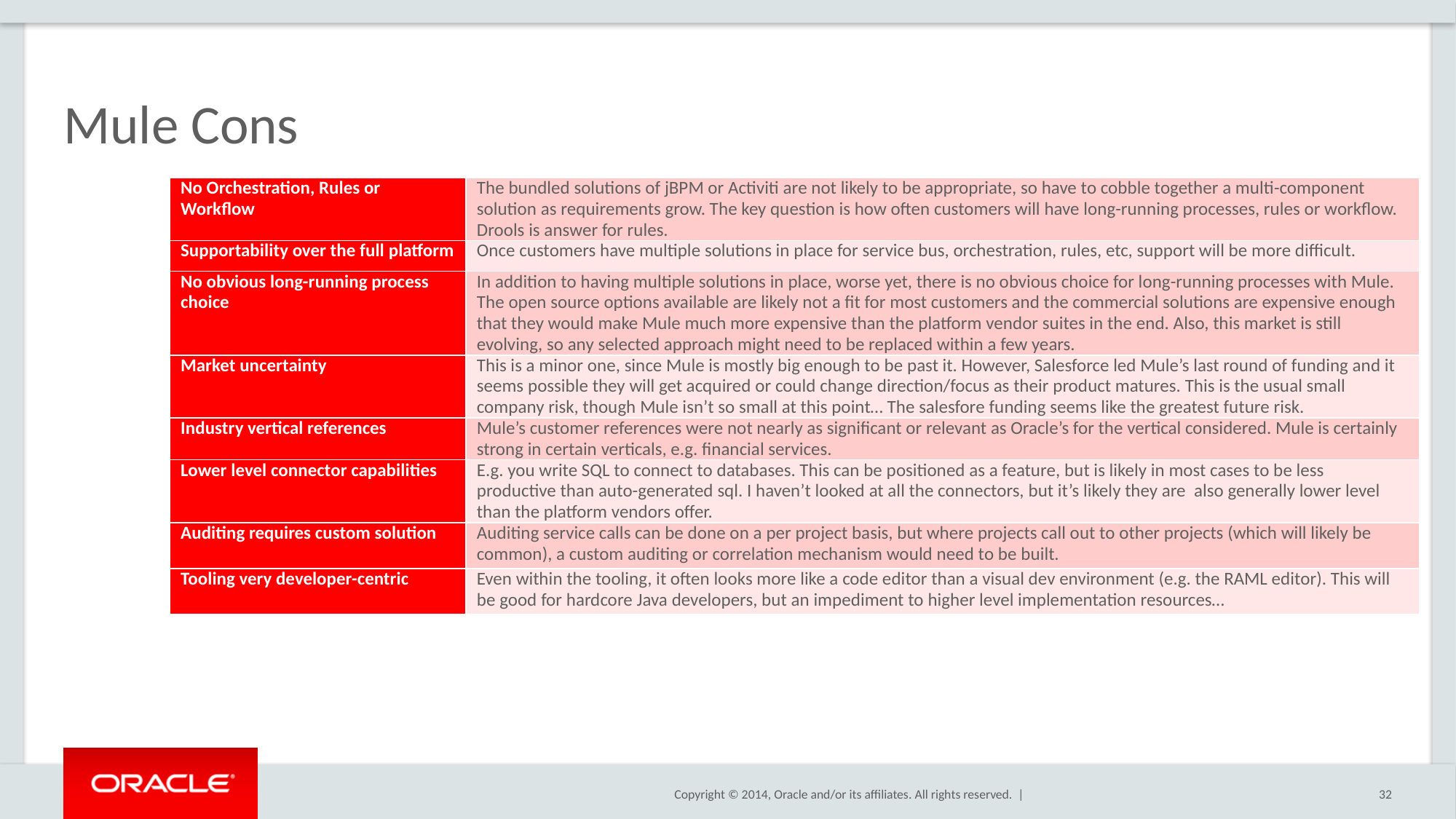

# Mule Cons
| No Orchestration, Rules or Workflow | The bundled solutions of jBPM or Activiti are not likely to be appropriate, so have to cobble together a multi-component solution as requirements grow. The key question is how often customers will have long-running processes, rules or workflow. Drools is answer for rules. |
| --- | --- |
| Supportability over the full platform | Once customers have multiple solutions in place for service bus, orchestration, rules, etc, support will be more difficult. |
| No obvious long-running process choice | In addition to having multiple solutions in place, worse yet, there is no obvious choice for long-running processes with Mule. The open source options available are likely not a fit for most customers and the commercial solutions are expensive enough that they would make Mule much more expensive than the platform vendor suites in the end. Also, this market is still evolving, so any selected approach might need to be replaced within a few years. |
| Market uncertainty | This is a minor one, since Mule is mostly big enough to be past it. However, Salesforce led Mule’s last round of funding and it seems possible they will get acquired or could change direction/focus as their product matures. This is the usual small company risk, though Mule isn’t so small at this point… The salesfore funding seems like the greatest future risk. |
| Industry vertical references | Mule’s customer references were not nearly as significant or relevant as Oracle’s for the vertical considered. Mule is certainly strong in certain verticals, e.g. financial services. |
| Lower level connector capabilities | E.g. you write SQL to connect to databases. This can be positioned as a feature, but is likely in most cases to be less productive than auto-generated sql. I haven’t looked at all the connectors, but it’s likely they are also generally lower level than the platform vendors offer. |
| Auditing requires custom solution | Auditing service calls can be done on a per project basis, but where projects call out to other projects (which will likely be common), a custom auditing or correlation mechanism would need to be built. |
| Tooling very developer-centric | Even within the tooling, it often looks more like a code editor than a visual dev environment (e.g. the RAML editor). This will be good for hardcore Java developers, but an impediment to higher level implementation resources… |
32